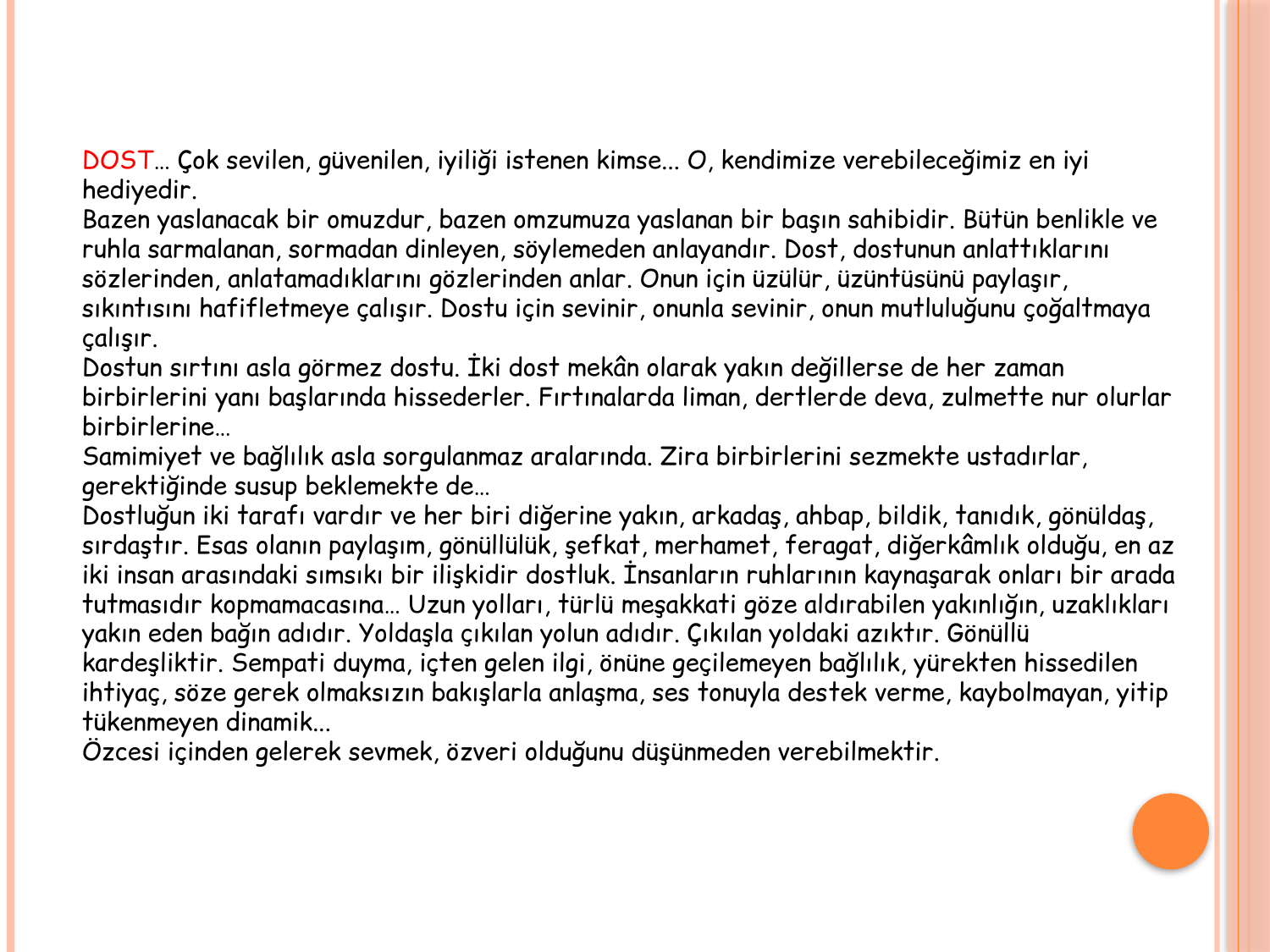

DOST… Çok sevilen, güvenilen, iyiliği istenen kimse... O, kendimize verebileceğimiz en iyi hediyedir.
Bazen yaslanacak bir omuzdur, bazen omzumuza yaslanan bir başın sahibidir. Bütün benlikle ve ruhla sarmalanan, sormadan dinleyen, söylemeden an­layandır. Dost, dostunun anlattıklarını sözlerinden, anlatamadıklarını gözlerinden anlar. Onun için üzülür, üzüntüsünü paylaşır, sıkıntısını hafifletmeye çalışır. Dostu için sevinir, onunla sevinir, onun mutluluğunu çoğaltmaya çalışır.
Dostun sırtını asla görmez dostu. İki dost mekân olarak yakın değillerse de her zaman birbirlerini yanı başla­rında hissederler. Fırtınalarda liman, dertlerde deva, zulmette nur olurlar birbirlerine…
Samimiyet ve bağlılık asla sorgulanmaz aralarında. Zira birbirlerini sezmekte ustadırlar, gerektiğinde susup beklemekte de…
Dostluğun iki tarafı vardır ve her biri diğerine yakın, arkadaş, ahbap, bildik, tanıdık, gönüldaş, sırdaştır. Esas olanın paylaşım, gönüllülük, şefkat, merhamet, feragat, diğerkâmlık olduğu, en az iki insan arasın­daki sımsıkı bir ilişkidir dostluk. İnsanların ruhlarının kaynaşarak onları bir arada tutmasıdır kopmamaca­sına… Uzun yolları, türlü meşakkati göze aldırabilen yakınlığın, uzaklıkları yakın eden bağın adıdır. Yoldaşla çıkılan yolun adıdır. Çıkılan yoldaki azıktır. Gönüllü kardeşliktir. Sempati duyma, içten gelen ilgi, önüne geçilemeyen bağlılık, yürekten hissedilen ihtiyaç, söze gerek olmaksızın bakışlarla anlaşma, ses tonuyla des­tek verme, kaybolmayan, yitip tükenmeyen dinamik...
Özcesi içinden gelerek sevmek, özveri olduğunu düşünmeden verebilmektir.